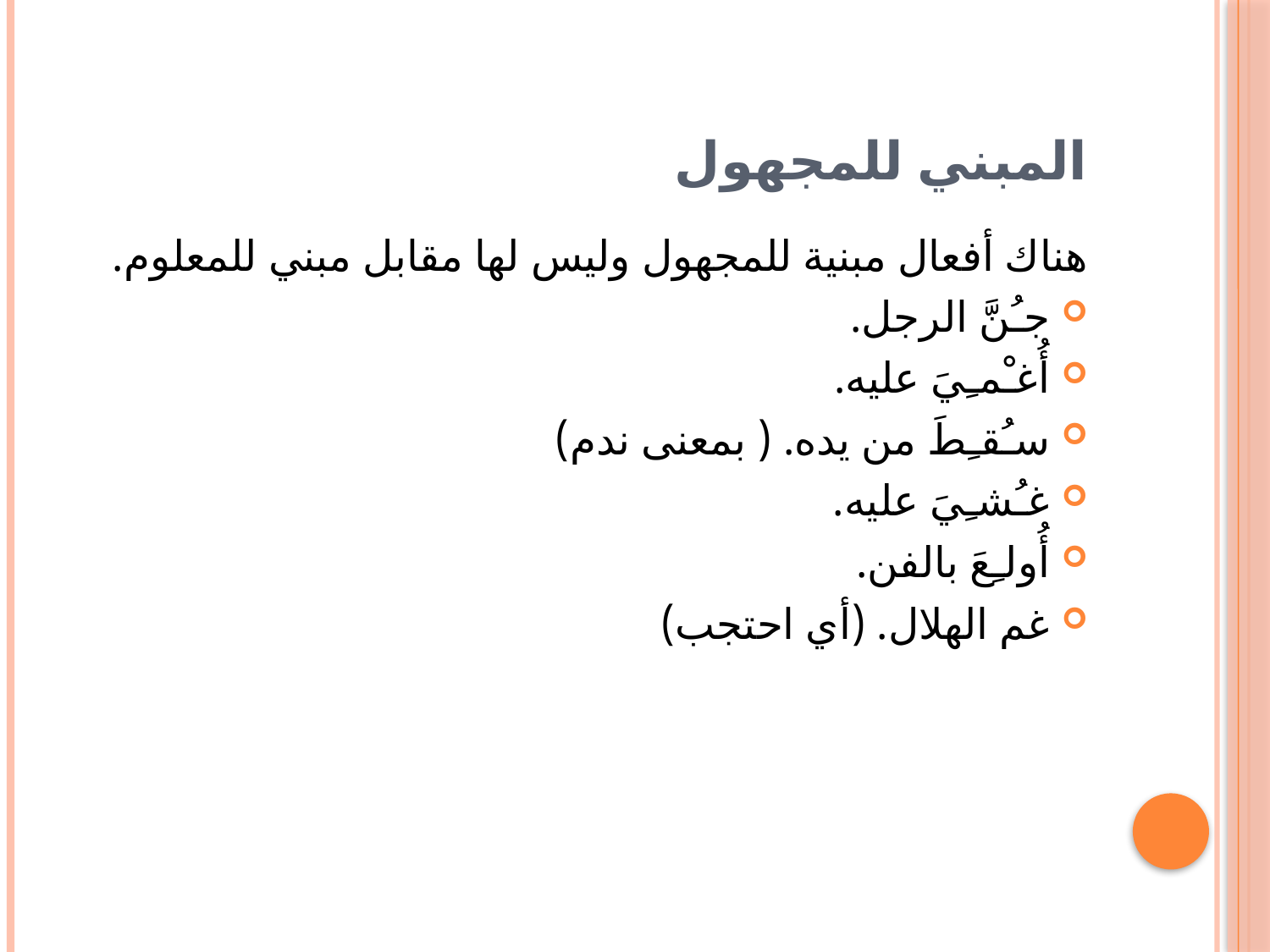

# المبني للمجهول
هناك أفعال مبنية للمجهول وليس لها مقابل مبني للمعلوم.
جـُنَّ الرجل.
أُغـْمـِيَ عليه.
سـُقـِطَ من يده. ( بمعنى ندم)
غـُشـِيَ عليه.
أُولـِعَ بالفن.
غم الهلال. (أي احتجب)